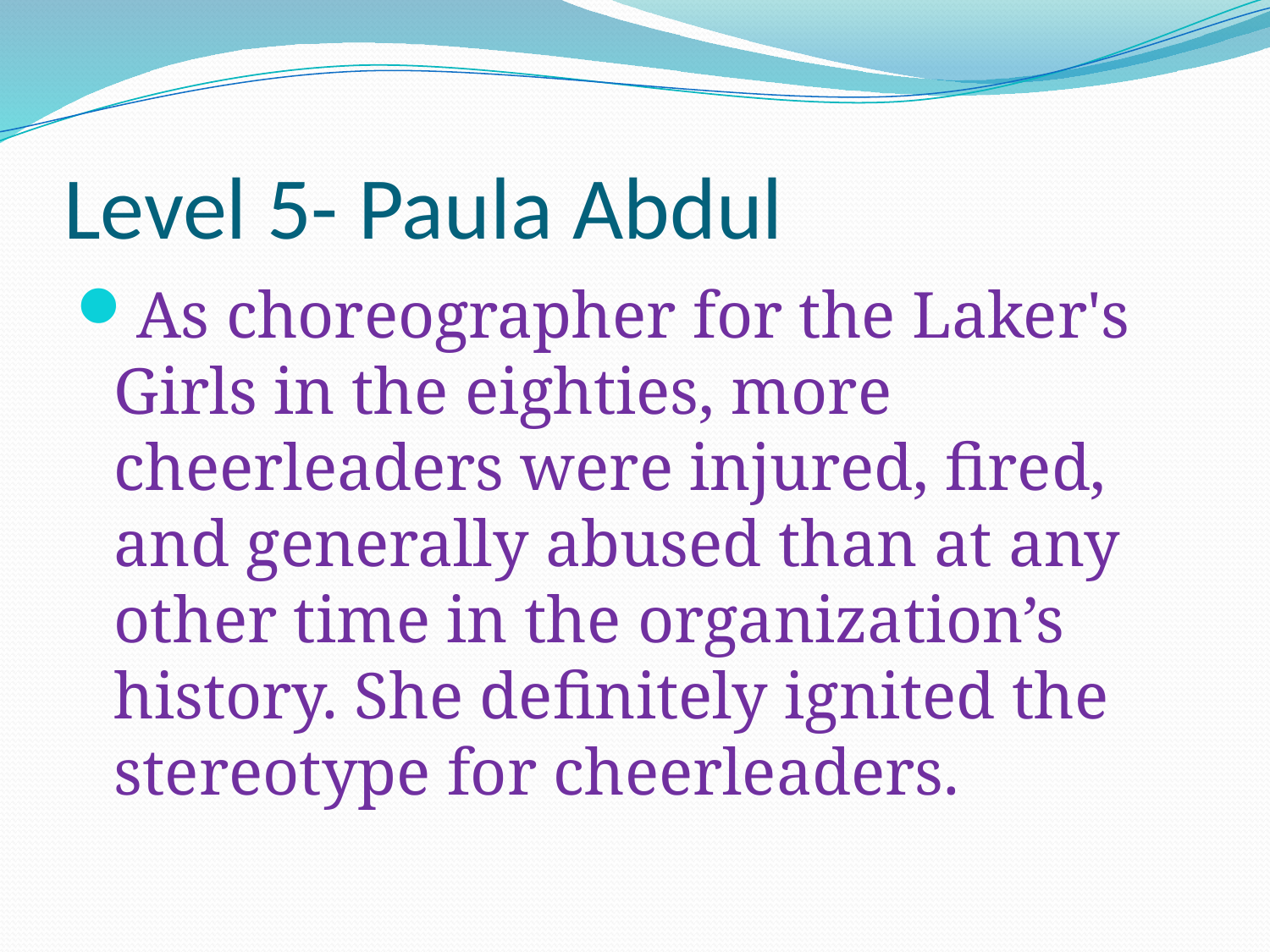

# Level 5- Paula Abdul
As choreographer for the Laker's Girls in the eighties, more cheerleaders were injured, fired, and generally abused than at any other time in the organization’s history. She definitely ignited the stereotype for cheerleaders.